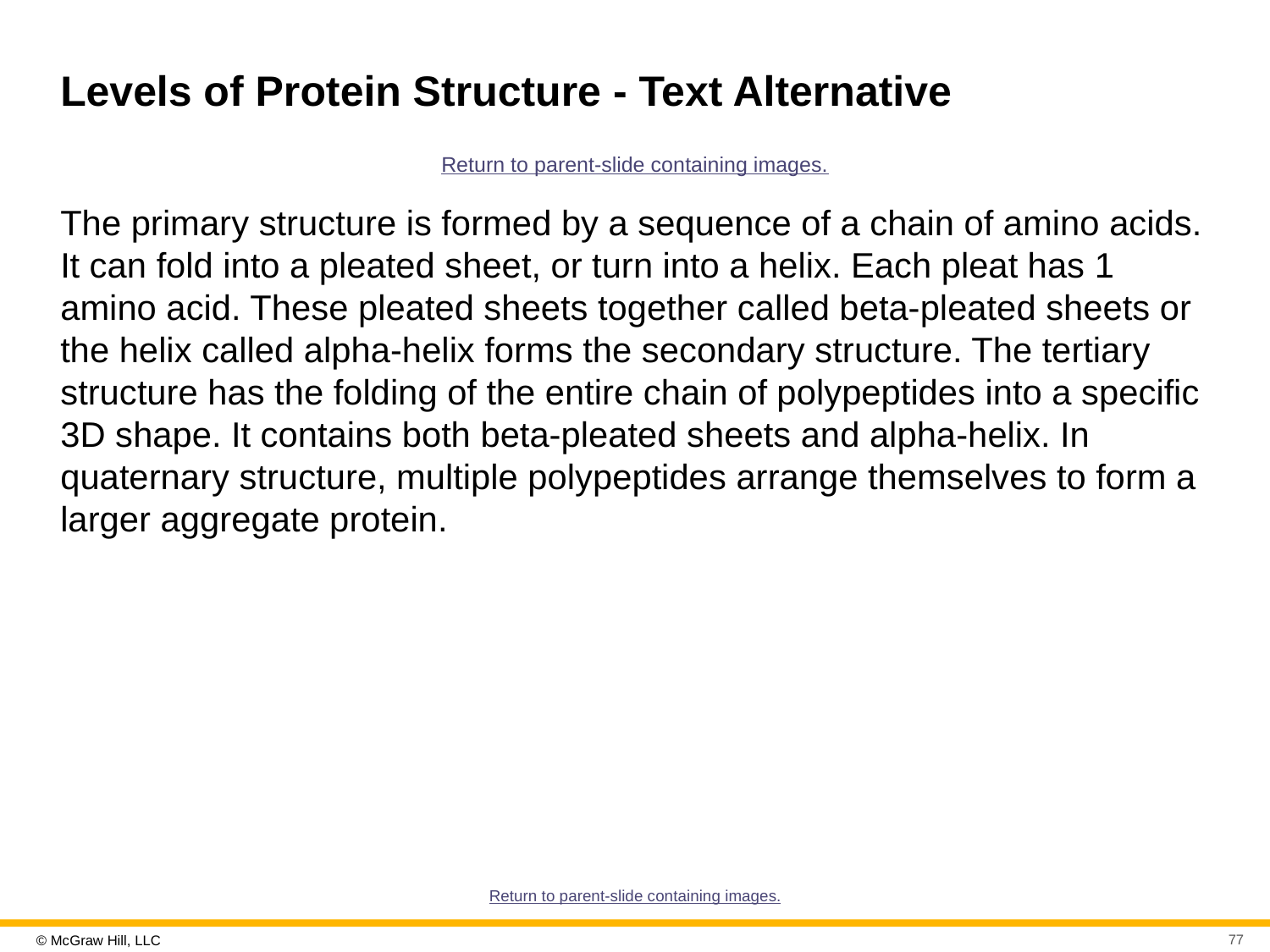

# Levels of Protein Structure - Text Alternative
Return to parent-slide containing images.
The primary structure is formed by a sequence of a chain of amino acids. It can fold into a pleated sheet, or turn into a helix. Each pleat has 1 amino acid. These pleated sheets together called beta-pleated sheets or the helix called alpha-helix forms the secondary structure. The tertiary structure has the folding of the entire chain of polypeptides into a specific 3D shape. It contains both beta-pleated sheets and alpha-helix. In quaternary structure, multiple polypeptides arrange themselves to form a larger aggregate protein.
Return to parent-slide containing images.
77